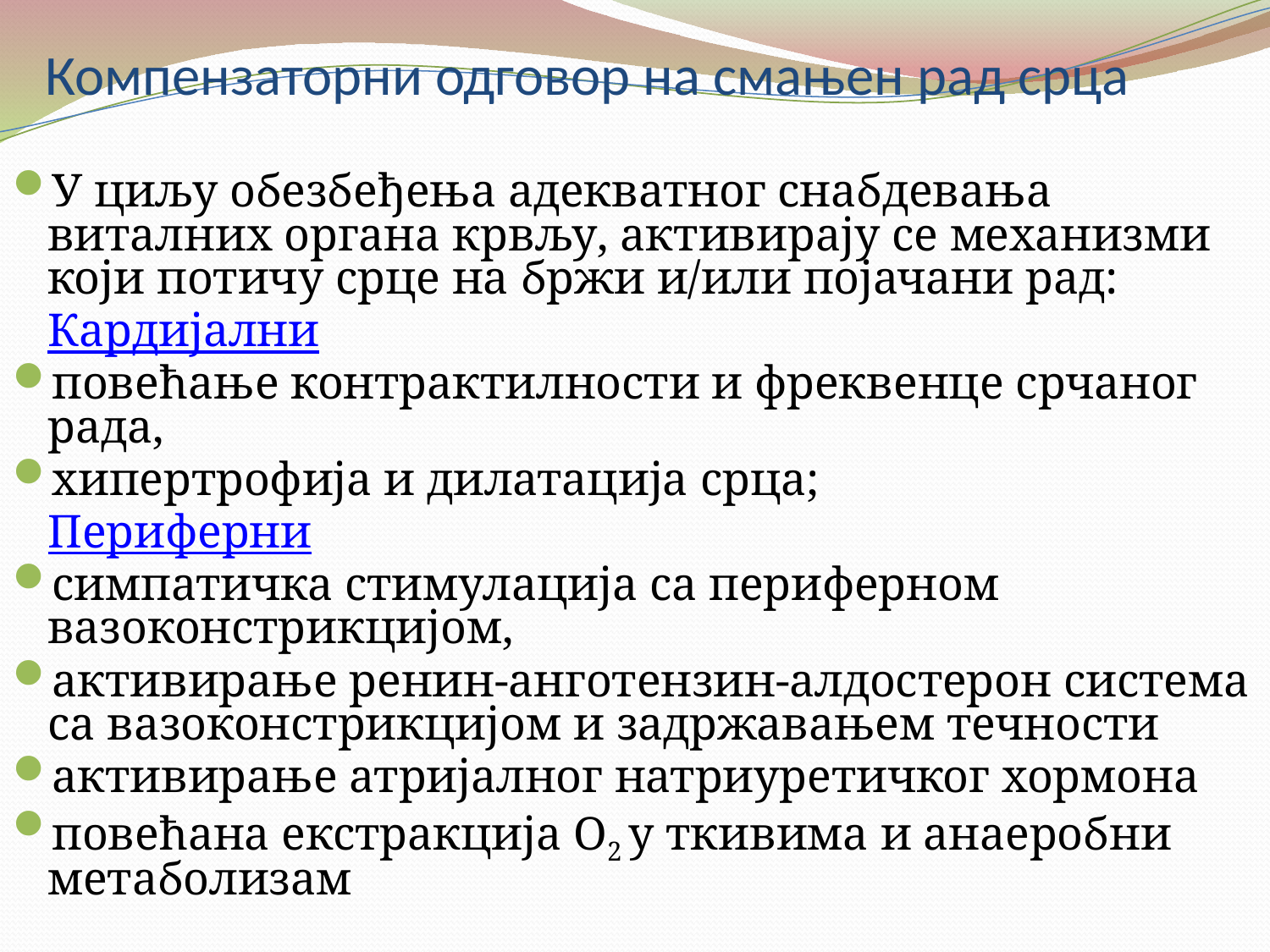

# Компензаторни одговор на смањен рад срца
У циљу обезбеђења адекватног снабдевања виталних органа крвљу, активирају се механизми који потичу срце на бржи и/или појачани рад:
	Кардијални
повећање контрактилности и фреквенце срчаног рада,
хипертрофија и дилатација срца;
   Периферни
симпатичка стимулација са периферном вазоконстрикцијом,
активирање ренин-анготензин-алдостерон система са вазоконстрикцијом и задржавањем течности
активирање атријалног натриуретичког хормона
повећана екстракција О2 у ткивима и анаеробни метаболизам